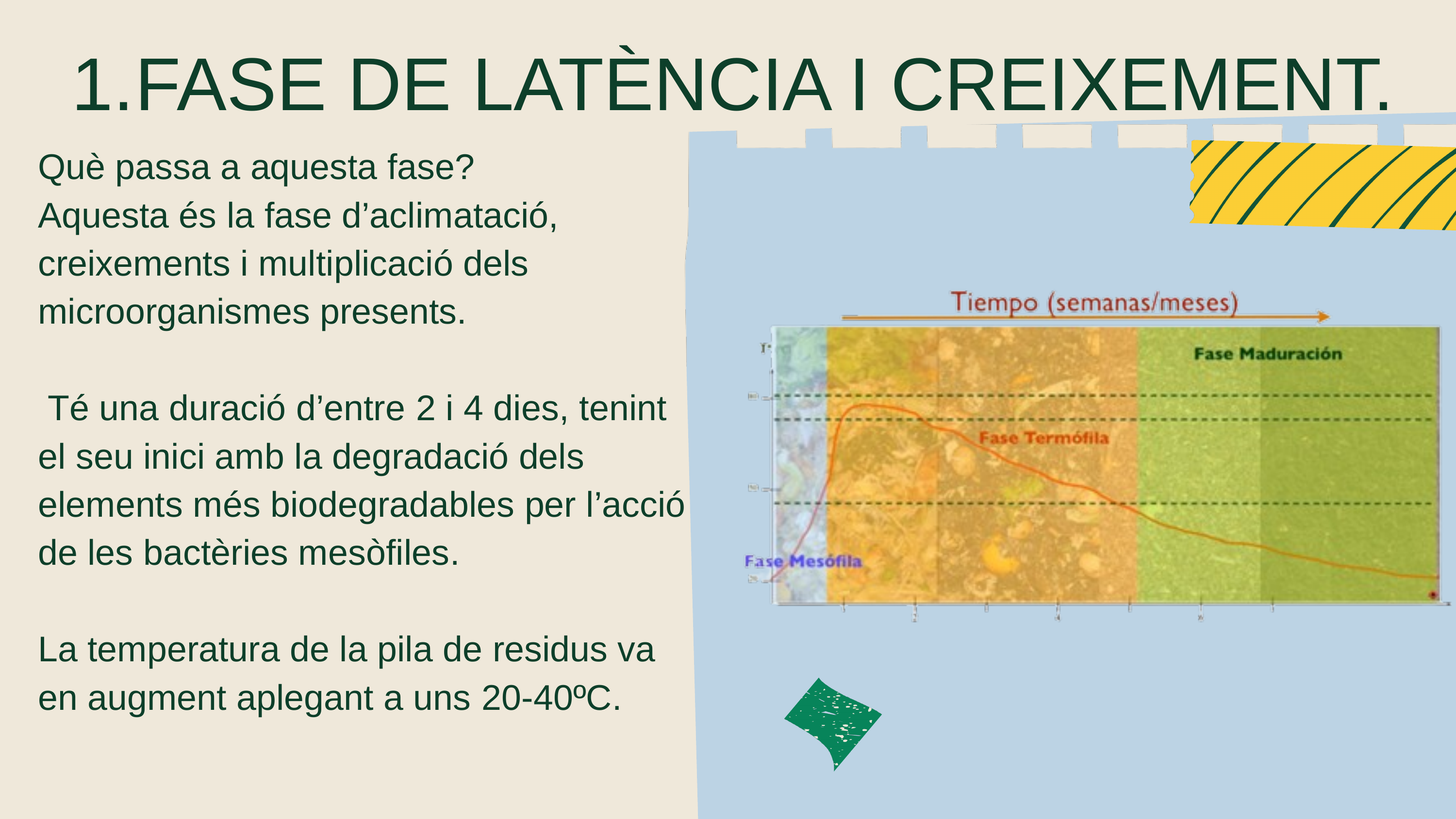

FASE DE LATÈNCIA I CREIXEMENT.

Què passa a aquesta fase?
Aquesta és la fase d’aclimatació, creixements i multiplicació dels microorganismes presents.

 Té una duració d’entre 2 i 4 dies, tenint el seu inici amb la degradació dels elements més biodegradables per l’acció de les bactèries mesòfiles.

La temperatura de la pila de residus va en augment aplegant a uns 20-40ºC.